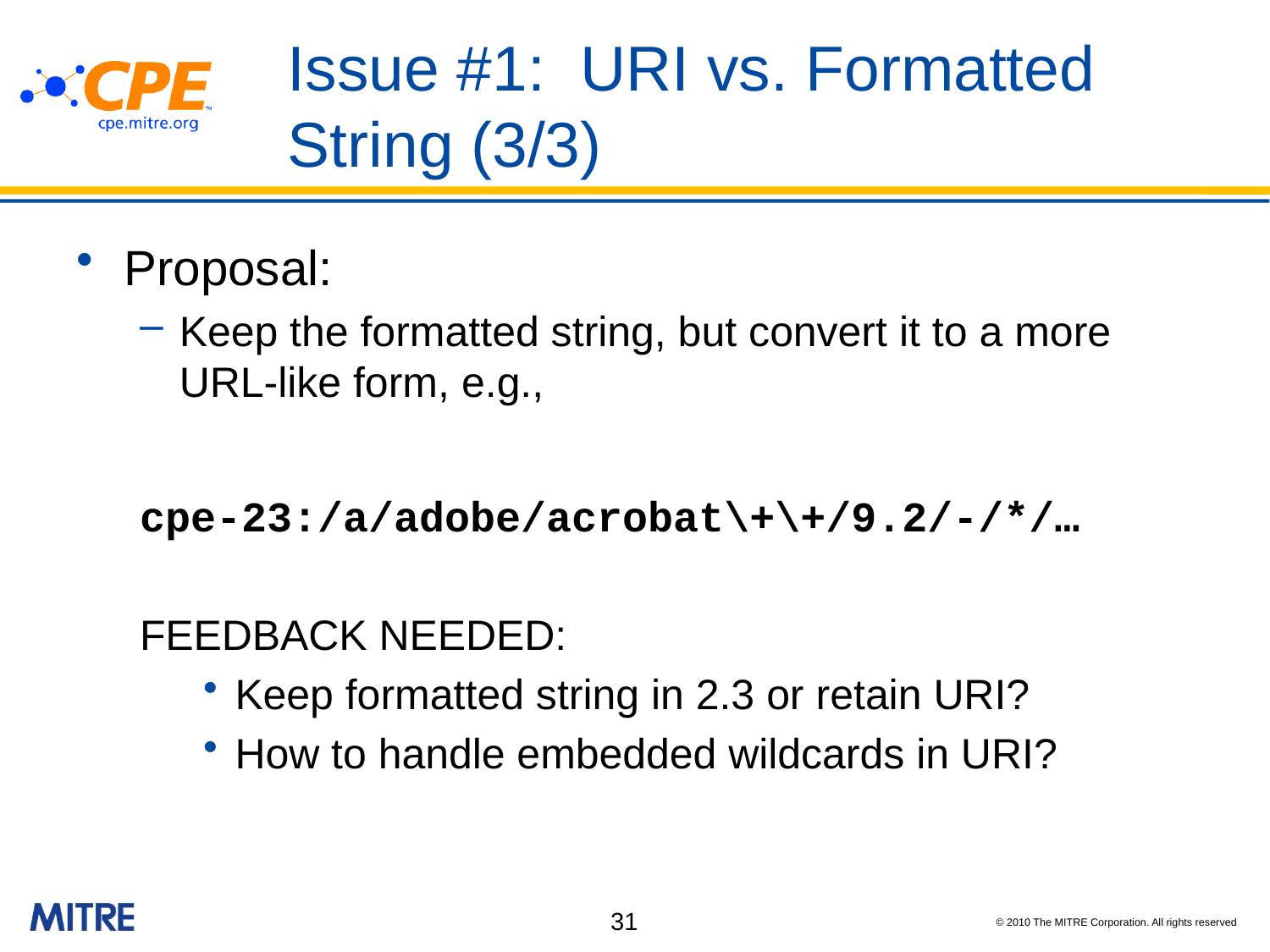

# Issue #1:  URI vs. Formatted String (3/3)
Proposal:
Keep the formatted string, but convert it to a more URL-like form, e.g.,

cpe-23:/a/adobe/acrobat\+\+/9.2/-/*/…

FEEDBACK NEEDED:
Keep formatted string in 2.3 or retain URI?
How to handle embedded wildcards in URI?

31